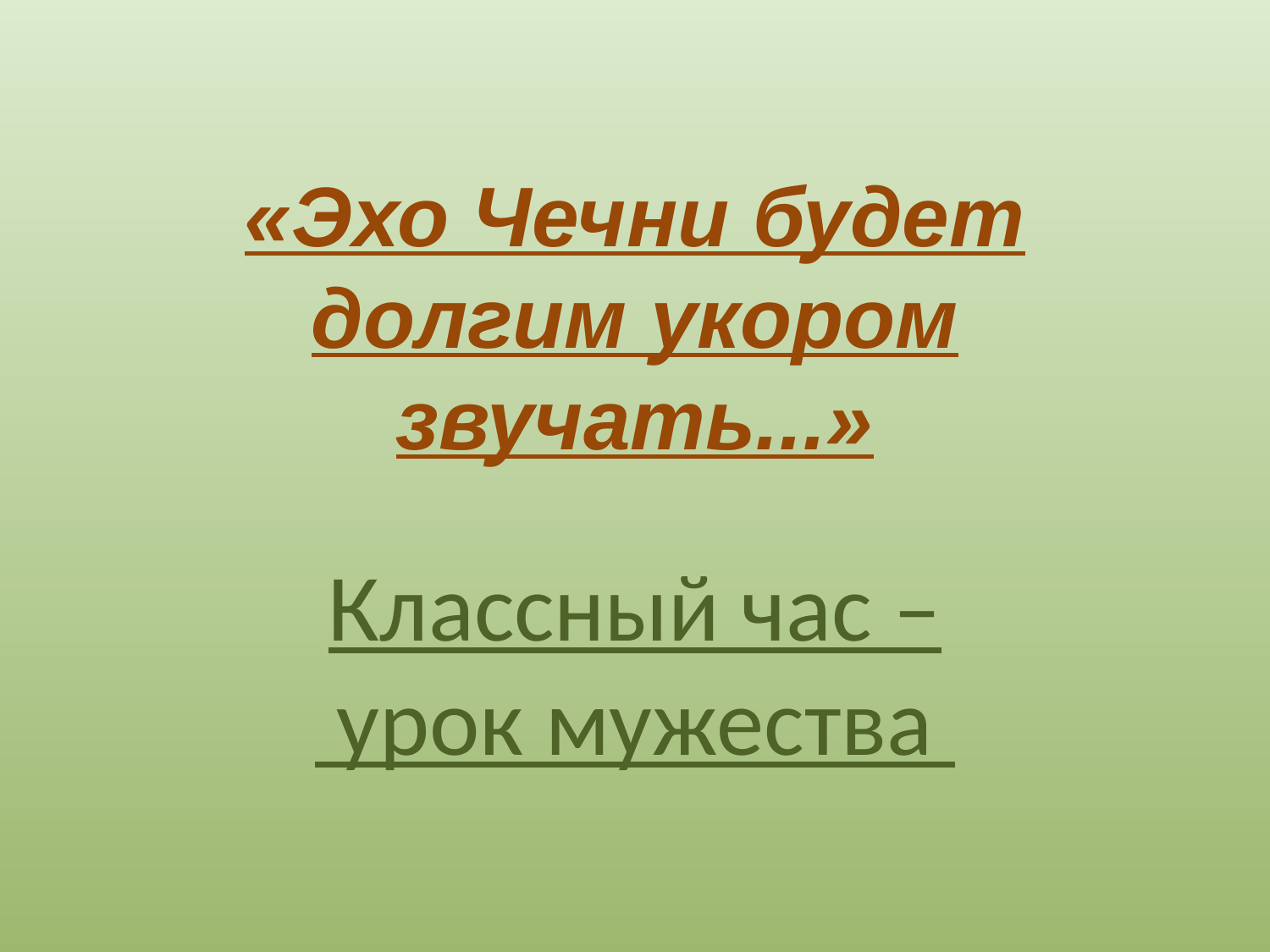

# «Эхо Чечни будет долгим укором звучать...»
Классный час –
 урок мужества